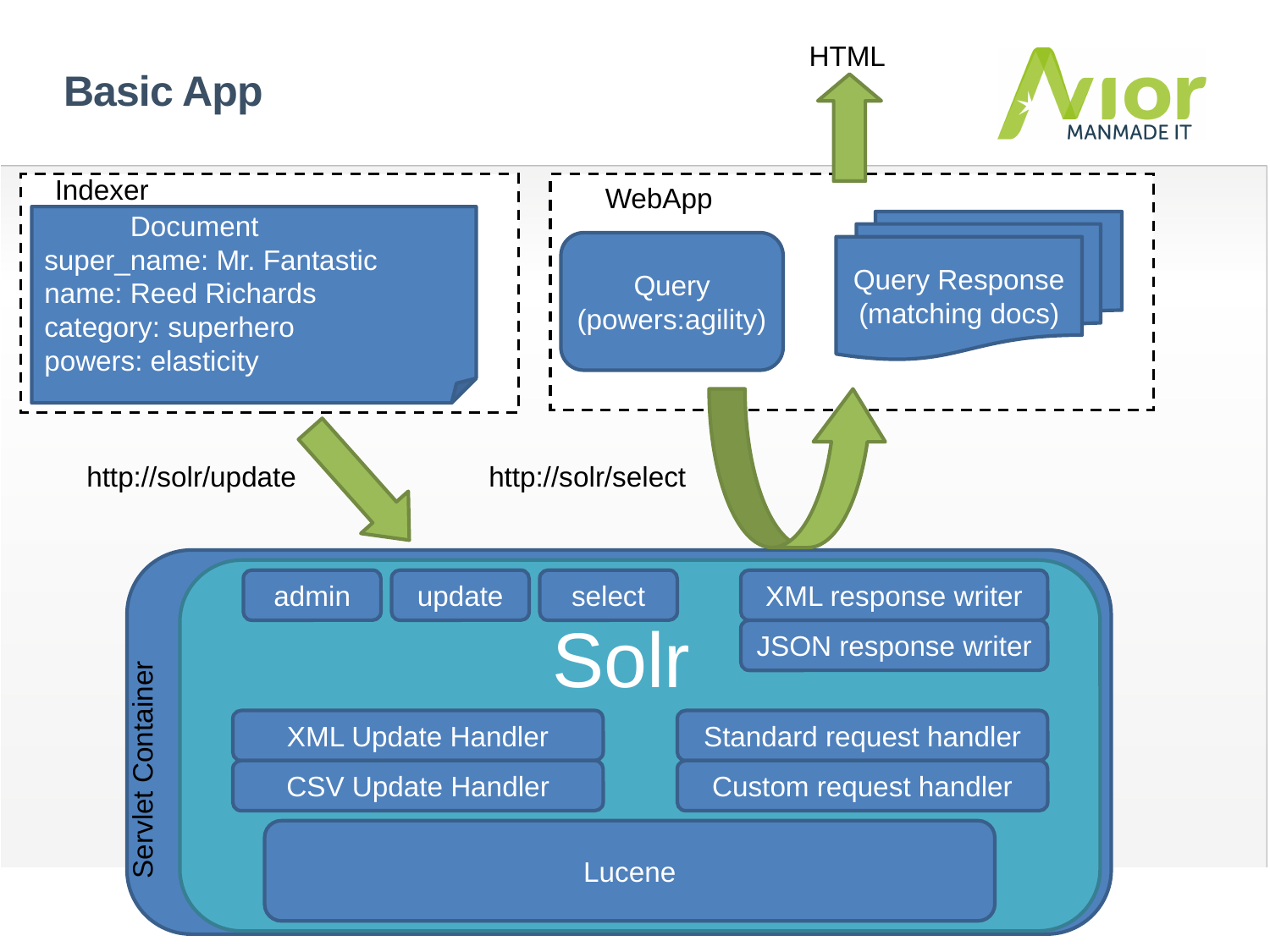

# Basic App
HTML

Indexer

WebApp
           Document
super_name: Mr. Fantastic
name: Reed Richards
category: superhero
powers: elasticity
Query Response
(matching docs)
Query
(powers:agility)

http://solr/update
http://solr/select

admin
update
select
XML response writer
JSON response writer
XML Update Handler
CSV Update Handler
Standard request handler
Custom request handler
Lucene
Solr
 Servlet Container